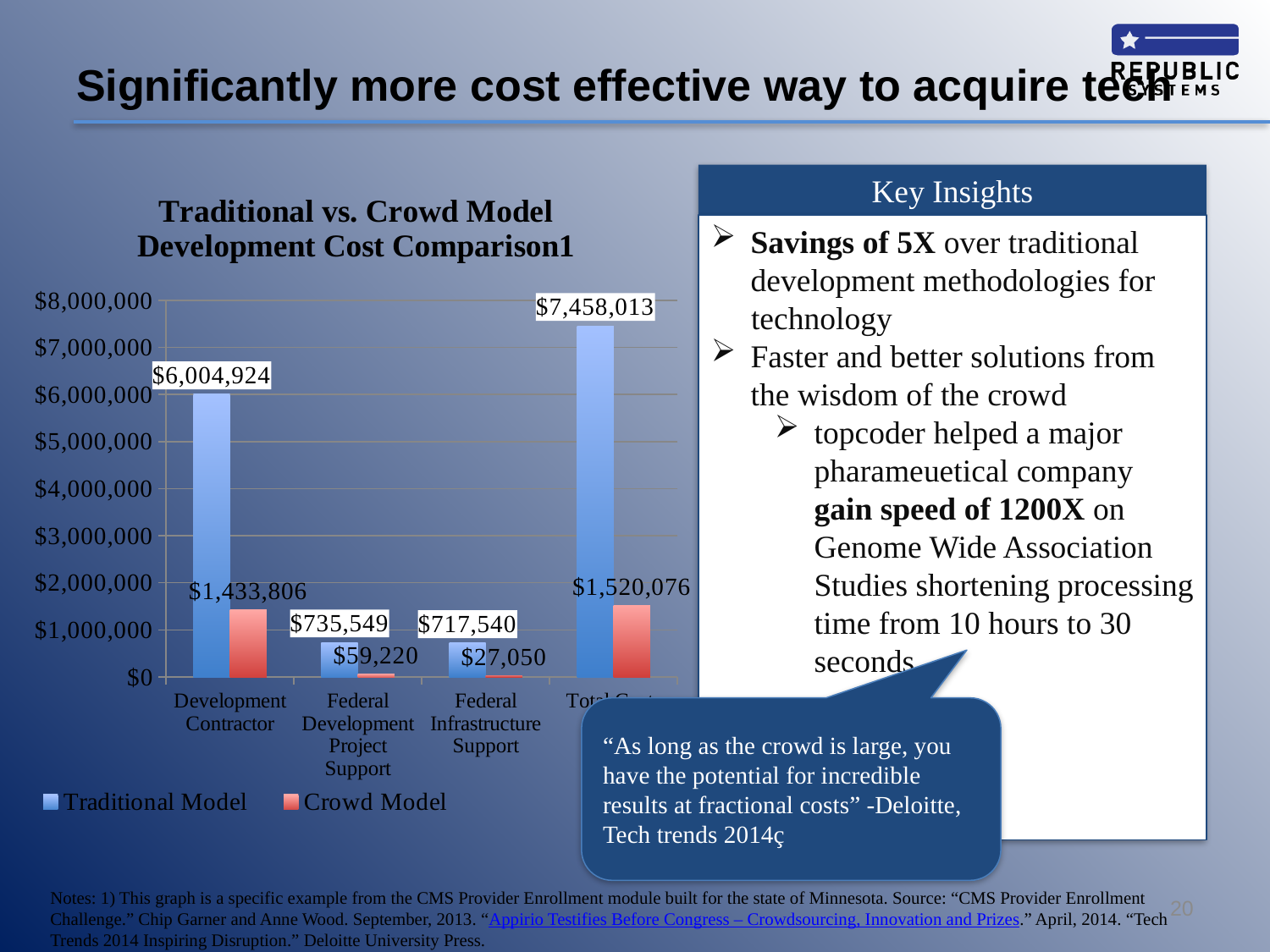

# Significantly more cost effective way to acquire tech

### Chart: Traditional vs. Crowd Model Development Cost Comparison1

| Category | Traditional Model  | Crowd Model |
|---|---|---|
| Development Contractor | 6004924.0 | 1433806.0 |
| Federal Development Project Support | 735549.0 | 59220.0 |
| Federal Infrastructure Support | 717540.0 | 27050.0 |
| Total Costs | 7458013.0 | 1520076.0 |
Key Insights
Savings of 5X over traditional development methodologies for
     technology
Faster and better solutions from the wisdom of the crowd
topcoder helped a major pharameuetical company gain speed of 1200X on Genome Wide Association Studies shortening processing time from 10 hours to 30 seconds.
“As long as the crowd is large, you have the potential for incredible results at fractional costs” -Deloitte, Tech trends 2014ç
Notes: 1) This graph is a specific example from the CMS Provider Enrollment module built for the state of Minnesota. Source: “CMS Provider Enrollment Challenge.” Chip Garner and Anne Wood. September, 2013. “Appirio Testifies Before Congress – Crowdsourcing, Innovation and Prizes.” April, 2014. “Tech Trends 2014 Inspiring Disruption.” Deloitte University Press.
20